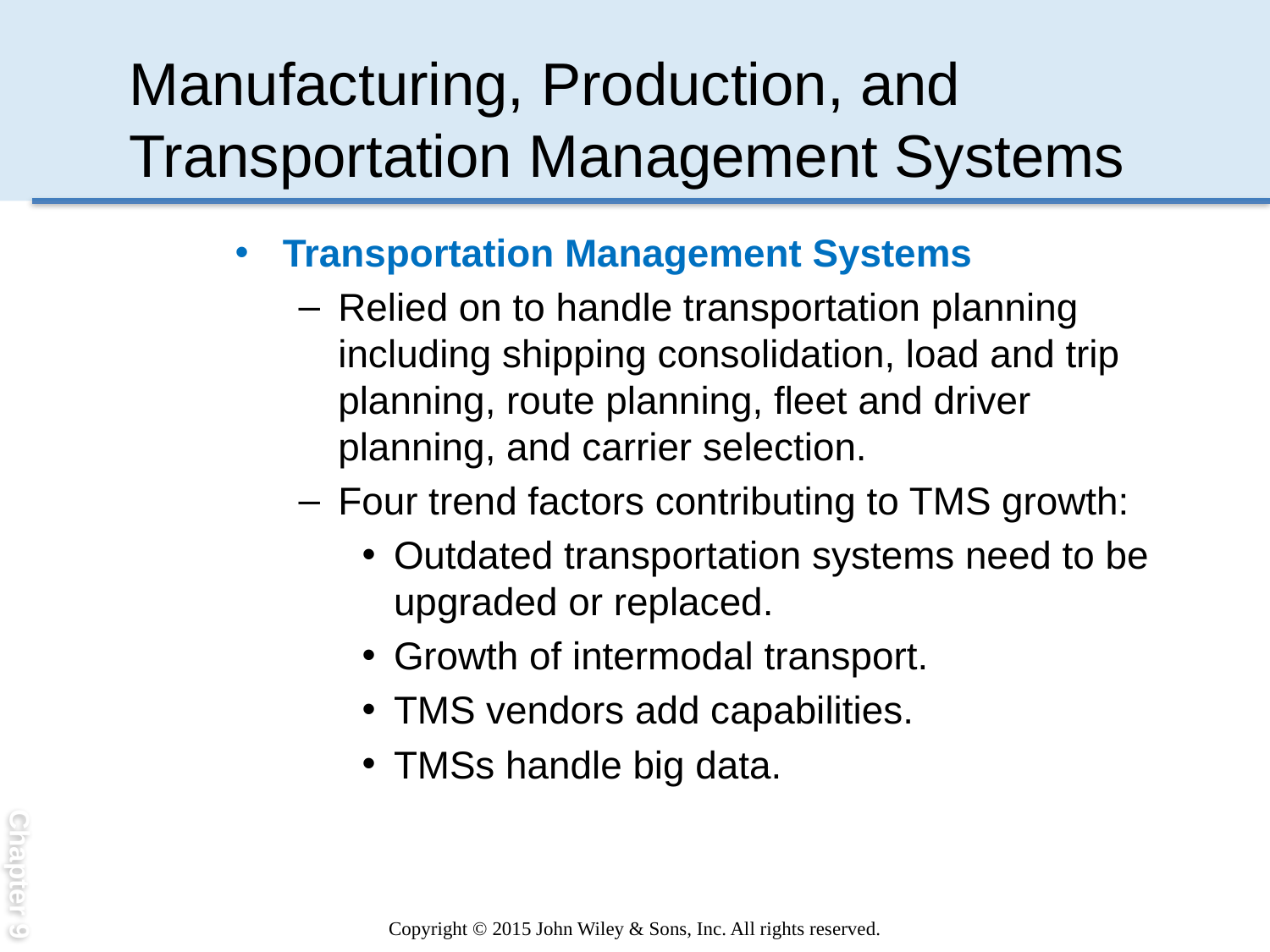

Chapter 9
# Manufacturing, Production, and Transportation Management Systems
Transportation Management Systems
Relied on to handle transportation planning including shipping consolidation, load and trip planning, route planning, fleet and driver planning, and carrier selection.
Four trend factors contributing to TMS growth:
Outdated transportation systems need to be upgraded or replaced.
Growth of intermodal transport.
TMS vendors add capabilities.
TMSs handle big data.